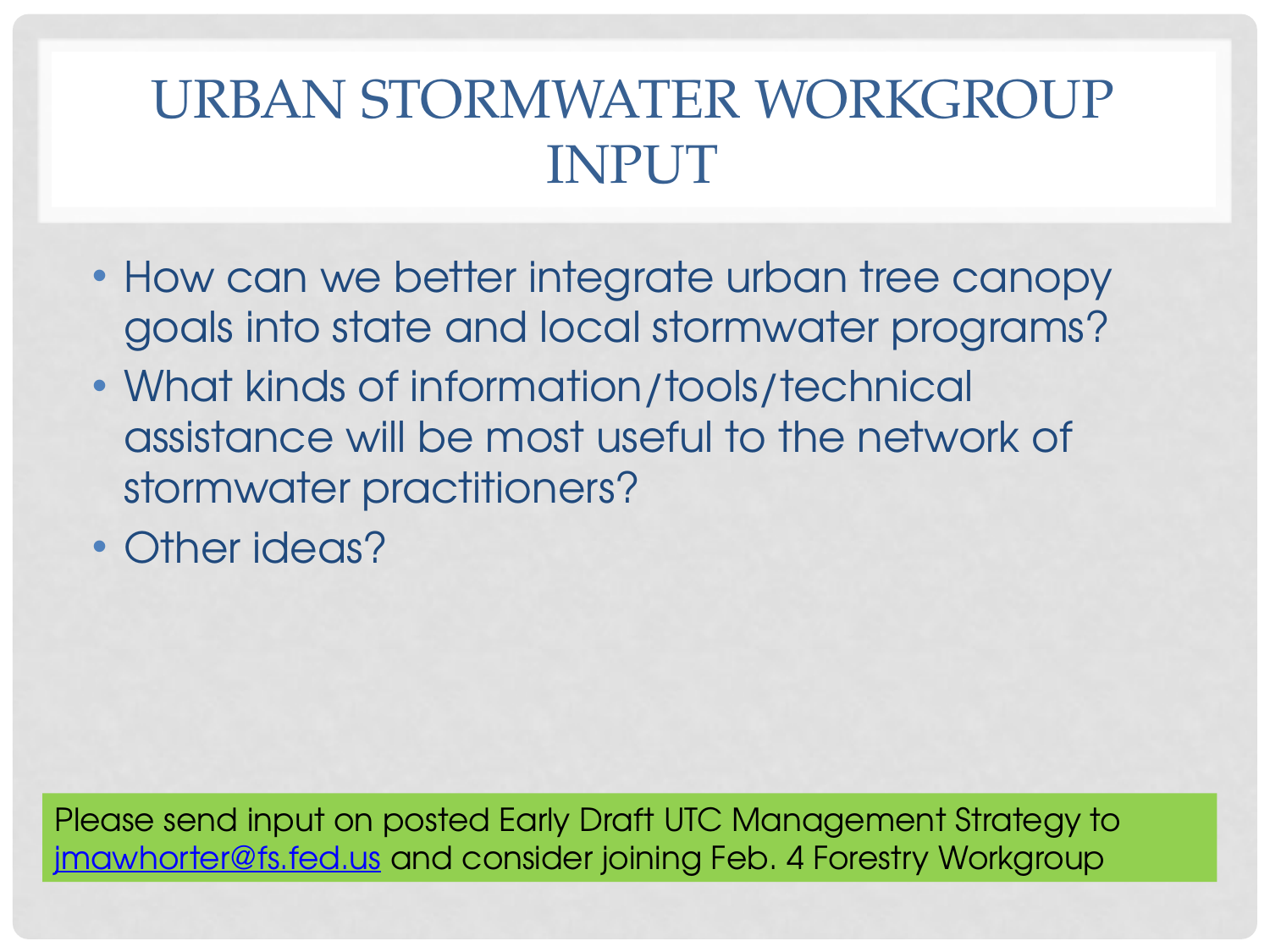

# Urban Stormwater Workgroup Input
How can we better integrate urban tree canopy goals into state and local stormwater programs?
What kinds of information/tools/technical assistance will be most useful to the network of stormwater practitioners?
Other ideas?
Please send input on posted Early Draft UTC Management Strategy to jmawhorter@fs.fed.us and consider joining Feb. 4 Forestry Workgroup